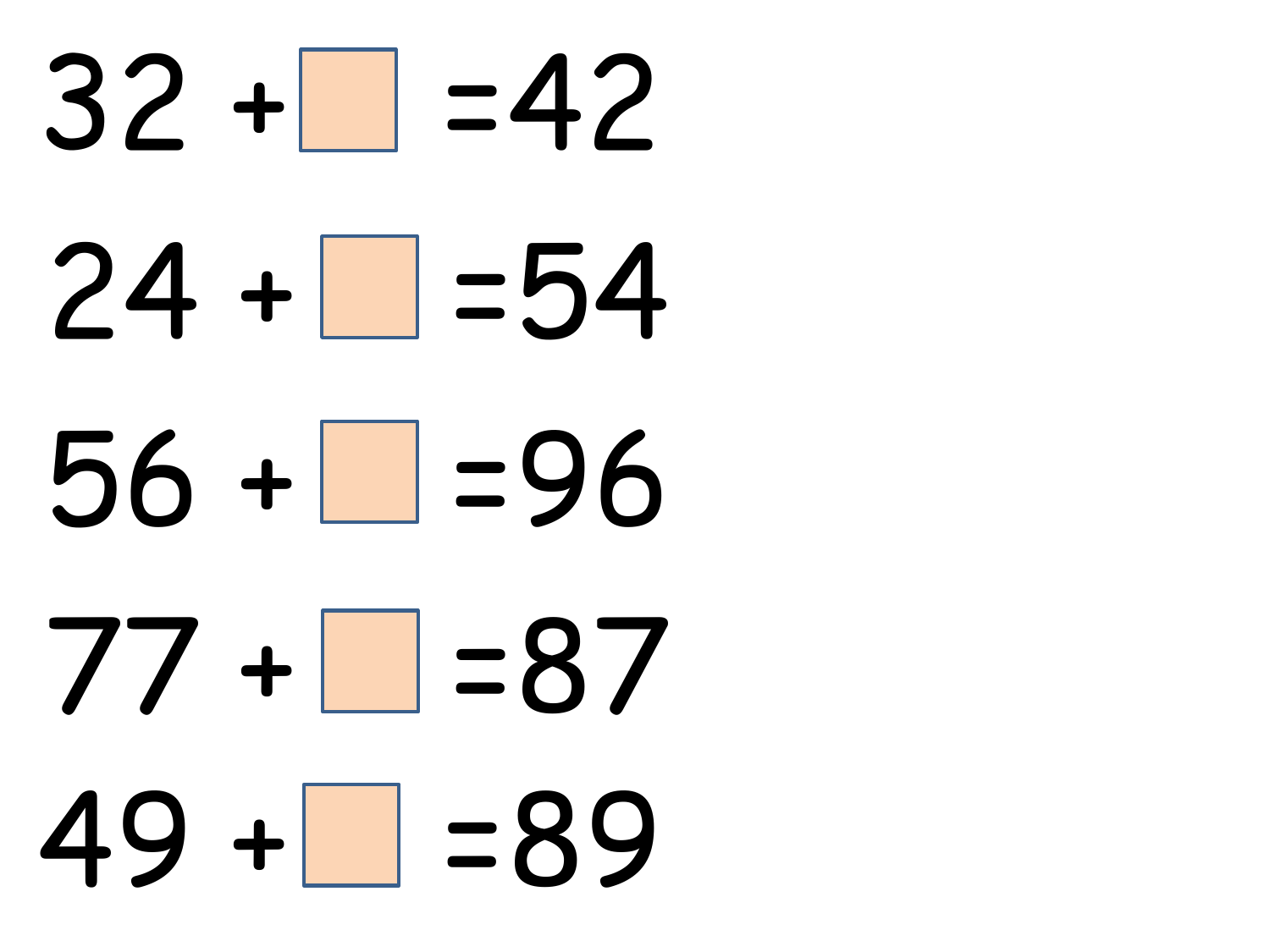

32 +    =42

24 +    =54

56 +    =96

77 +    =87

49 +    =89